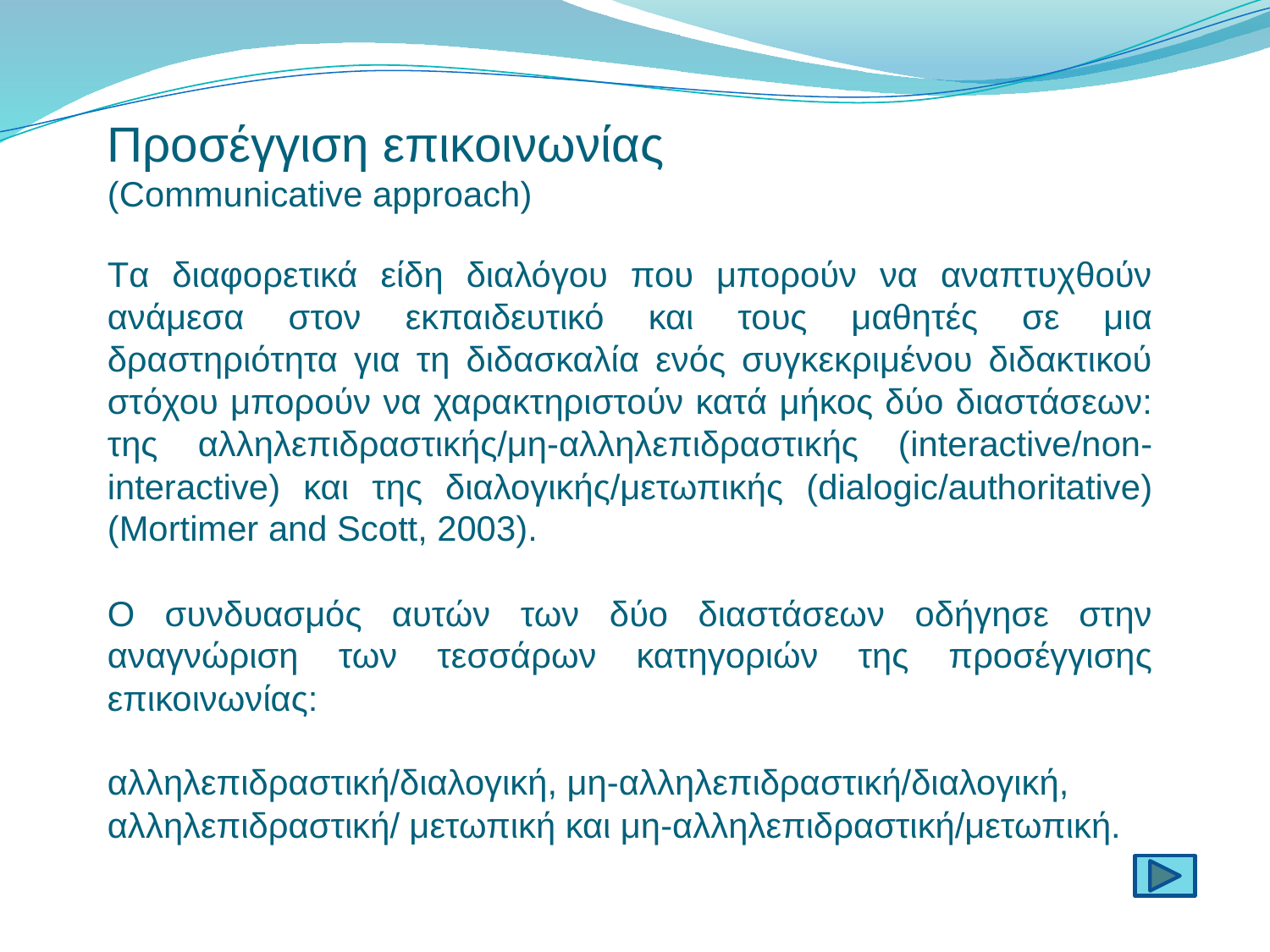

Προσέγγιση επικοινωνίας
(Communicative approach)
Tα διαφορετικά είδη διαλόγου που μπορούν να αναπτυχθούν ανάμεσα στον εκπαιδευτικό και τους μαθητές σε μια δραστηριότητα για τη διδασκαλία ενός συγκεκριμένου διδακτικού στόχου μπορούν να χαρακτηριστούν κατά μήκος δύο διαστάσεων: της αλληλεπιδραστικής/μη-αλληλεπιδραστικής (interactive/non-interactive) και της διαλογικής/μετωπικής (dialogic/authoritative) (Mortimer and Scott, 2003).

Ο συνδυασμός αυτών των δύο διαστάσεων οδήγησε στην αναγνώριση των τεσσάρων κατηγοριών της προσέγγισης επικοινωνίας:

αλληλεπιδραστική/διαλογική, μη-αλληλεπιδραστική/διαλογική, αλληλεπιδραστική/ μετωπική και μη-αλληλεπιδραστική/μετωπική.